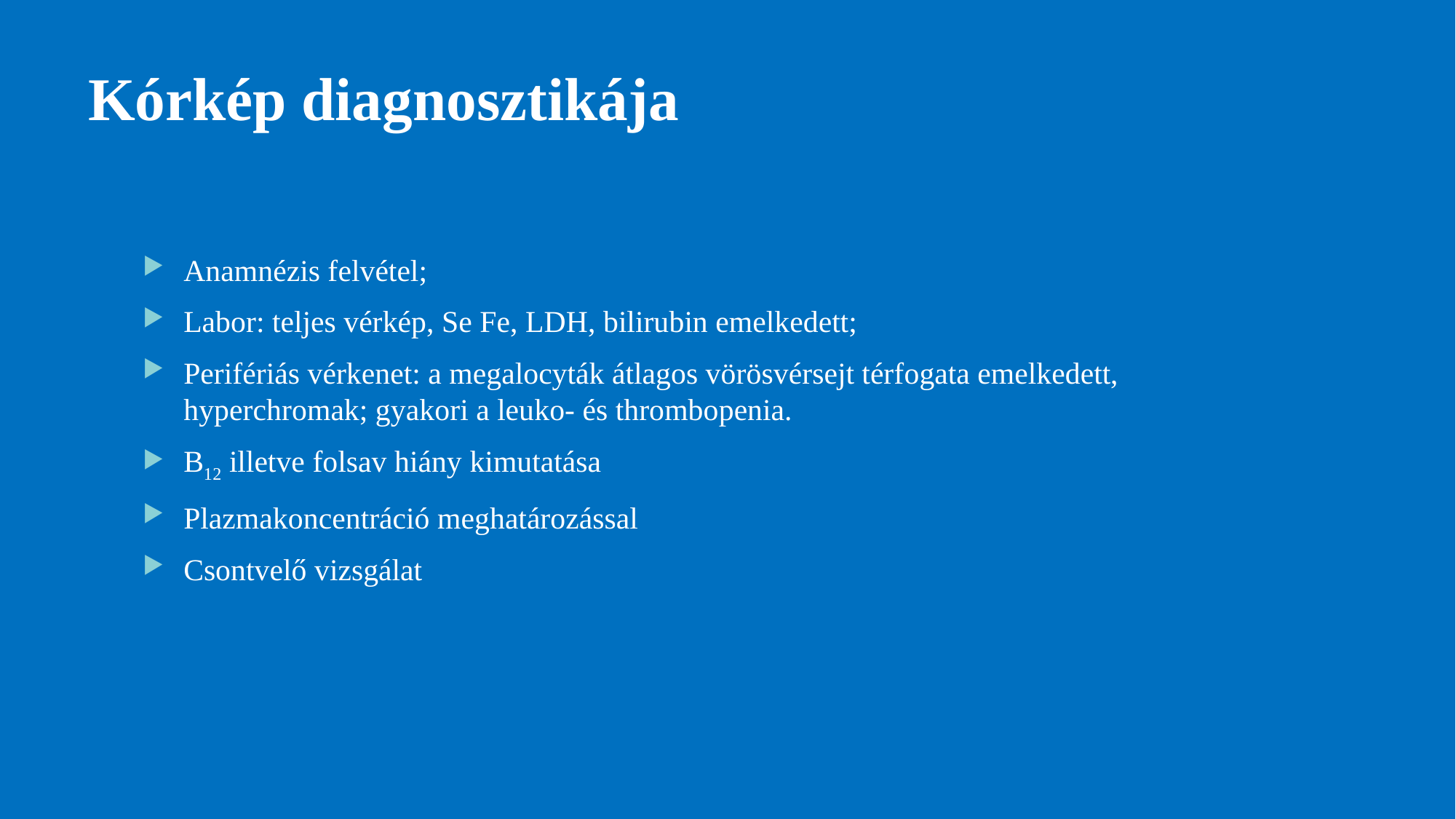

# Kórkép diagnosztikája
Anamnézis felvétel;
Labor: teljes vérkép, Se Fe, LDH, bilirubin emelkedett;
Perifériás vérkenet: a megalocyták átlagos vörösvérsejt térfogata emelkedett, hyperchromak; gyakori a leuko- és thrombopenia.
B12 illetve folsav hiány kimutatása
Plazmakoncentráció meghatározással
Csontvelő vizsgálat